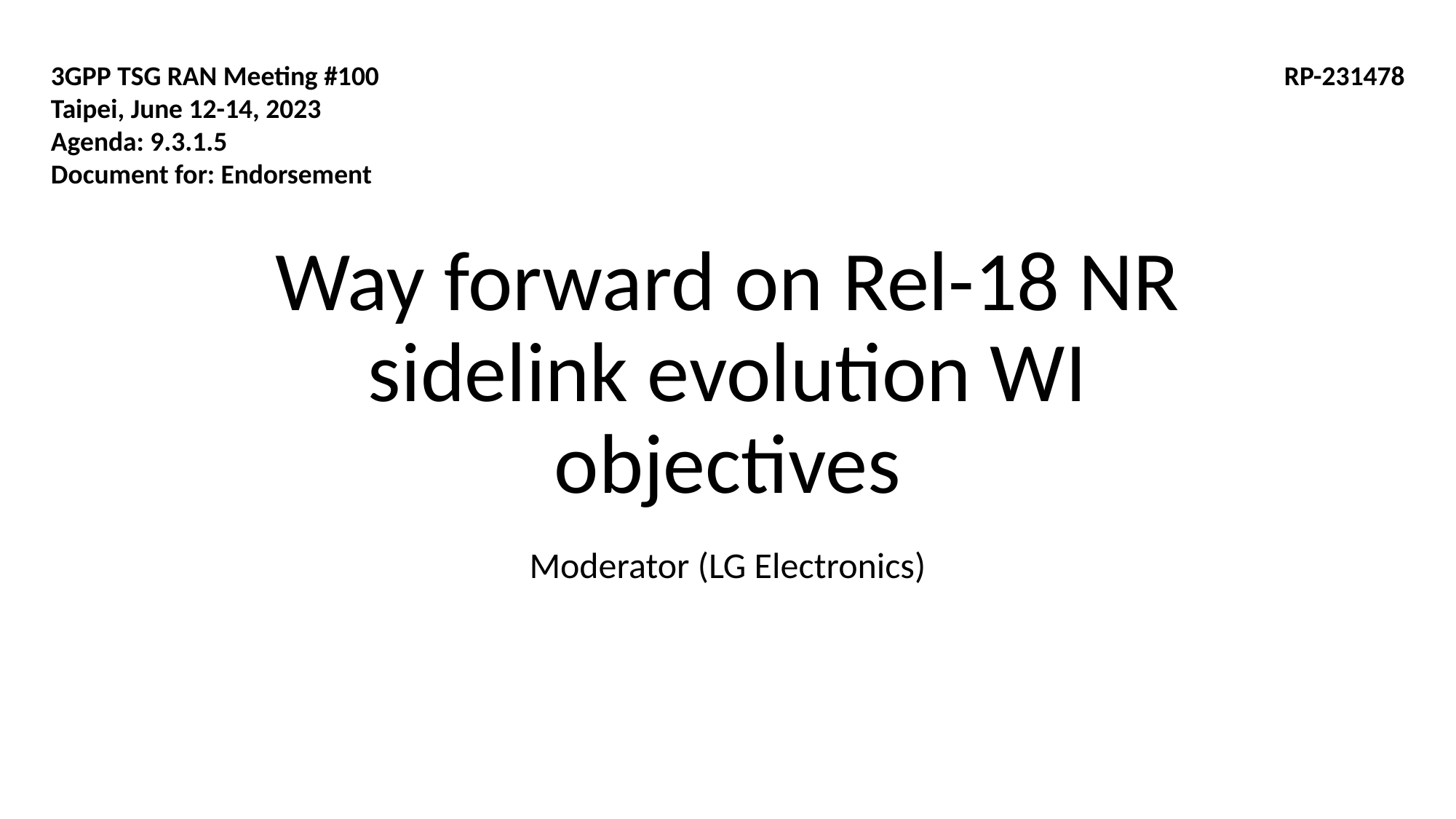

3GPP TSG RAN Meeting #100
Taipei, June 12-14, 2023
Agenda: 9.3.1.5
Document for: Endorsement
RP-231478
# Way forward on Rel-18 NR sidelink evolution WI objectives
Moderator (LG Electronics)